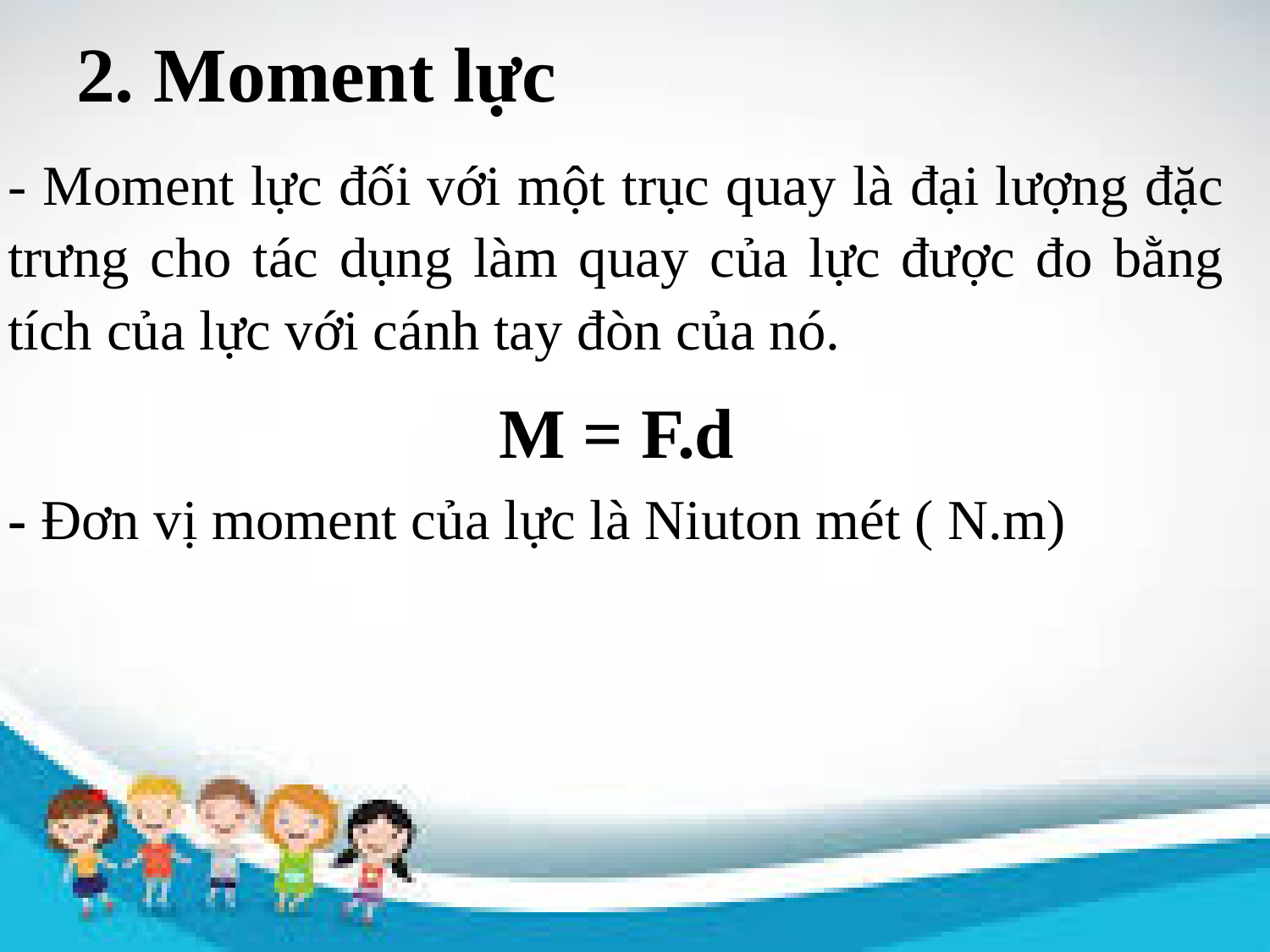

# 2. Moment lực
- Moment lực đối với một trục quay là đại lượng đặc trưng cho tác dụng làm quay của lực được đo bằng tích của lực với cánh tay đòn của nó.
M = F.d
- Đơn vị moment của lực là Niuton mét ( N.m)